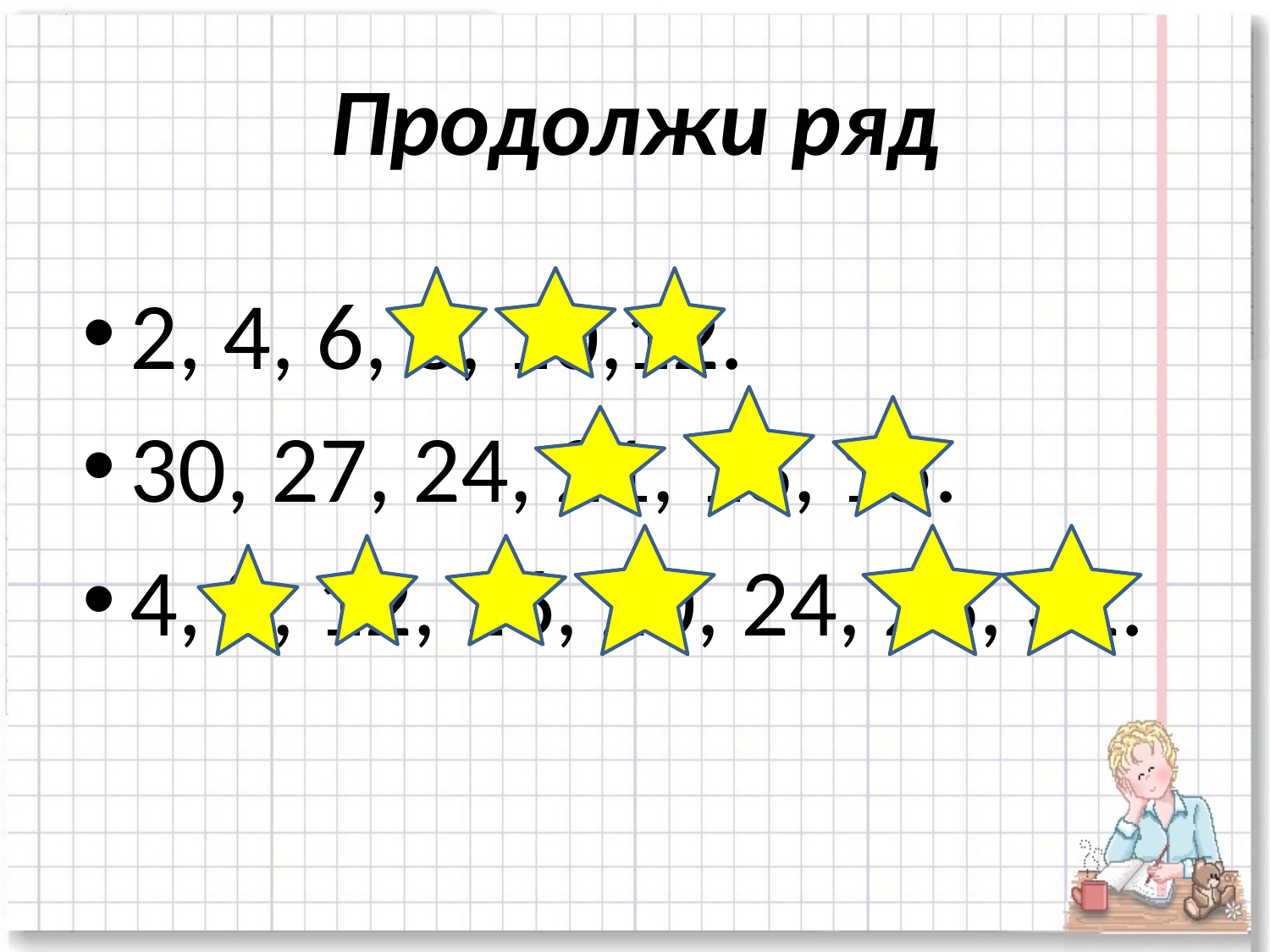

# Продолжи ряд
2, 4, 6, 8, 10,12.
30, 27, 24, 21, 18, 15.
4, 8, 12, 16, 20, 24, 28, 32.